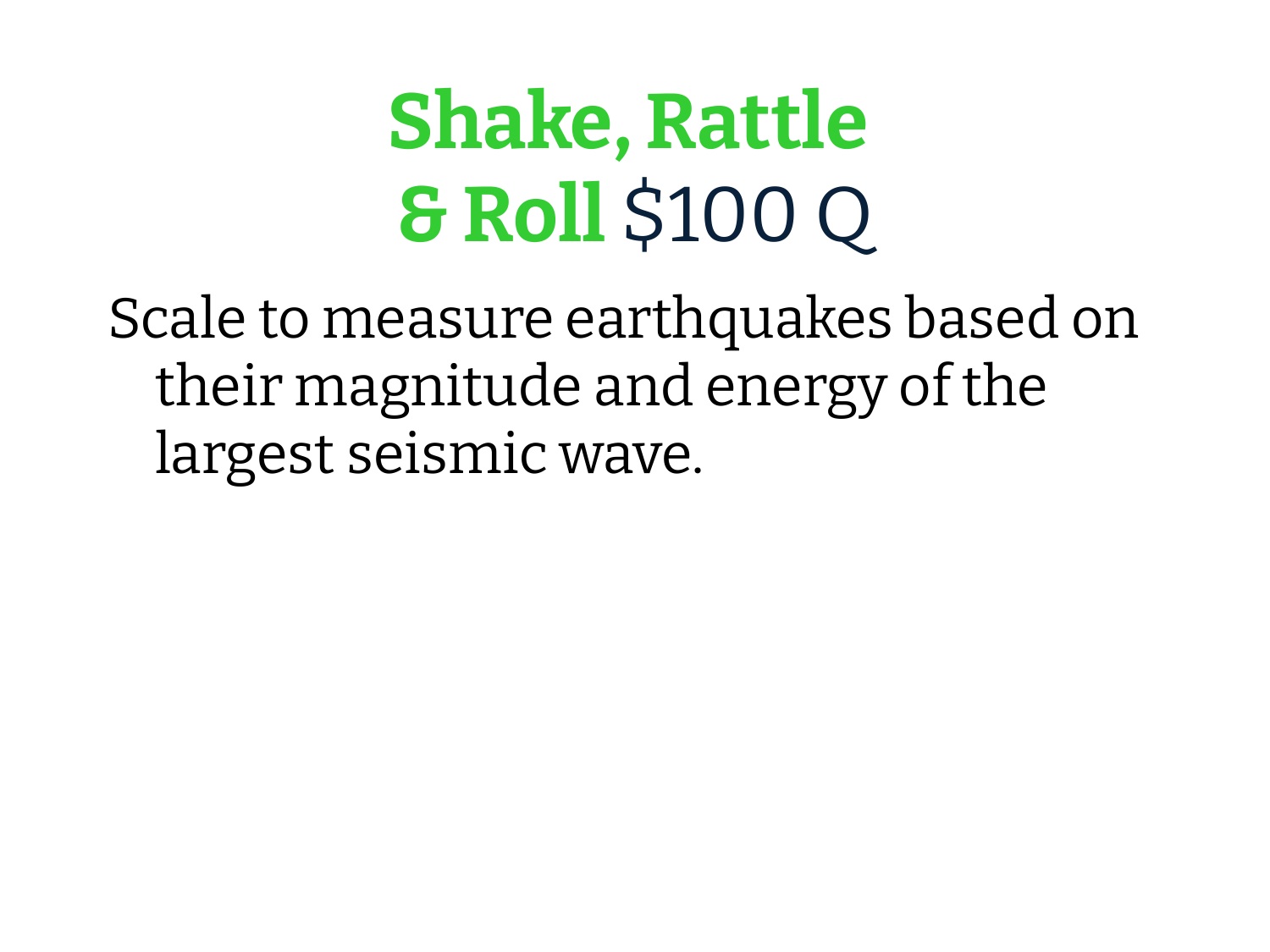

# Shake, Rattle & Roll $100 Q
Scale to measure earthquakes based on their magnitude and energy of the largest seismic wave.